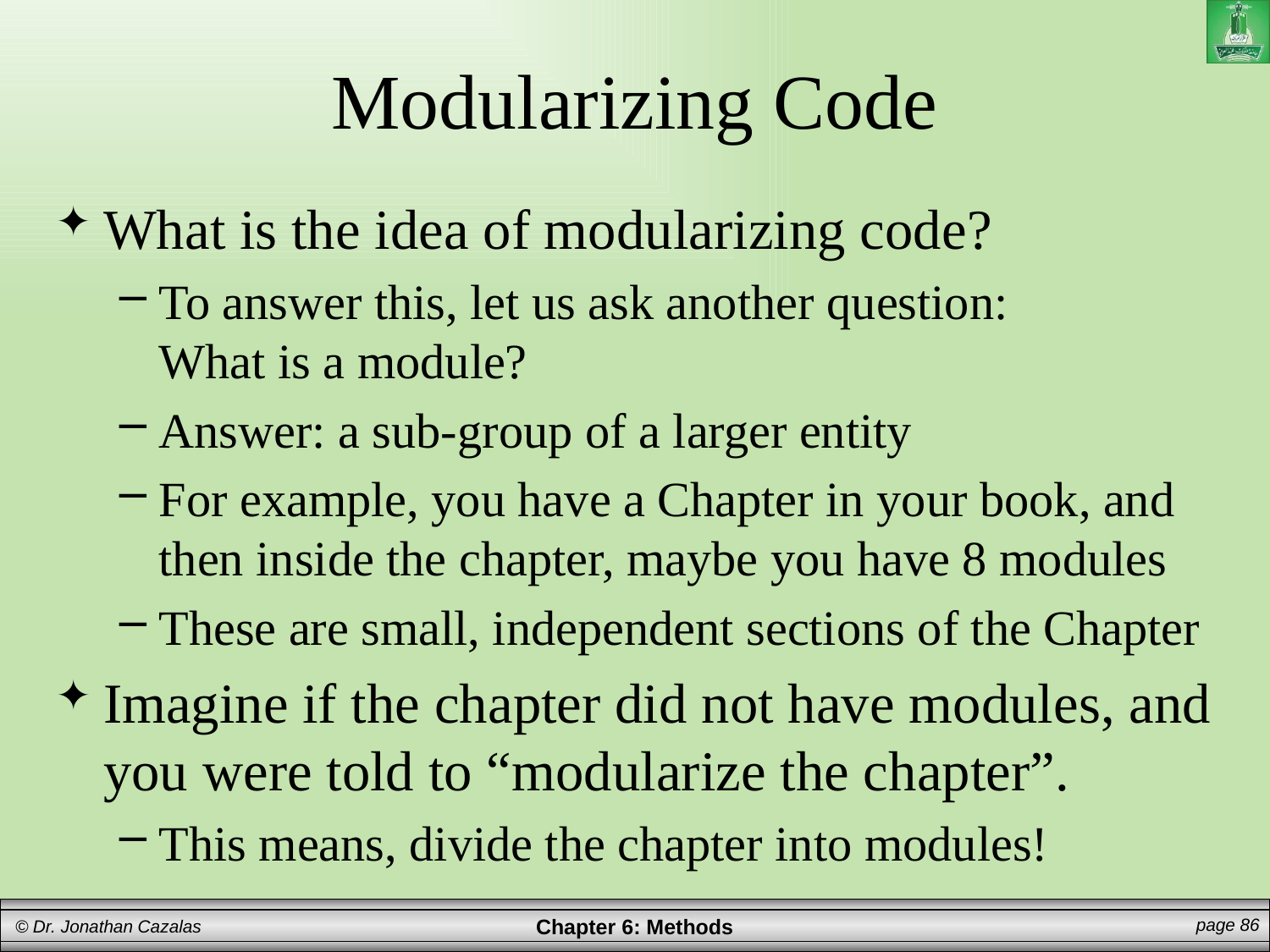

# Modularizing Code
What is the idea of modularizing code?
To answer this, let us ask another question:
What is a module?
Answer: a sub-group of a larger entity
For example, you have a Chapter in your book, and then inside the chapter, maybe you have 8 modules
These are small, independent sections of the Chapter
Imagine if the chapter did not have modules, and you were told to “modularize the chapter”.
This means, divide the chapter into modules!